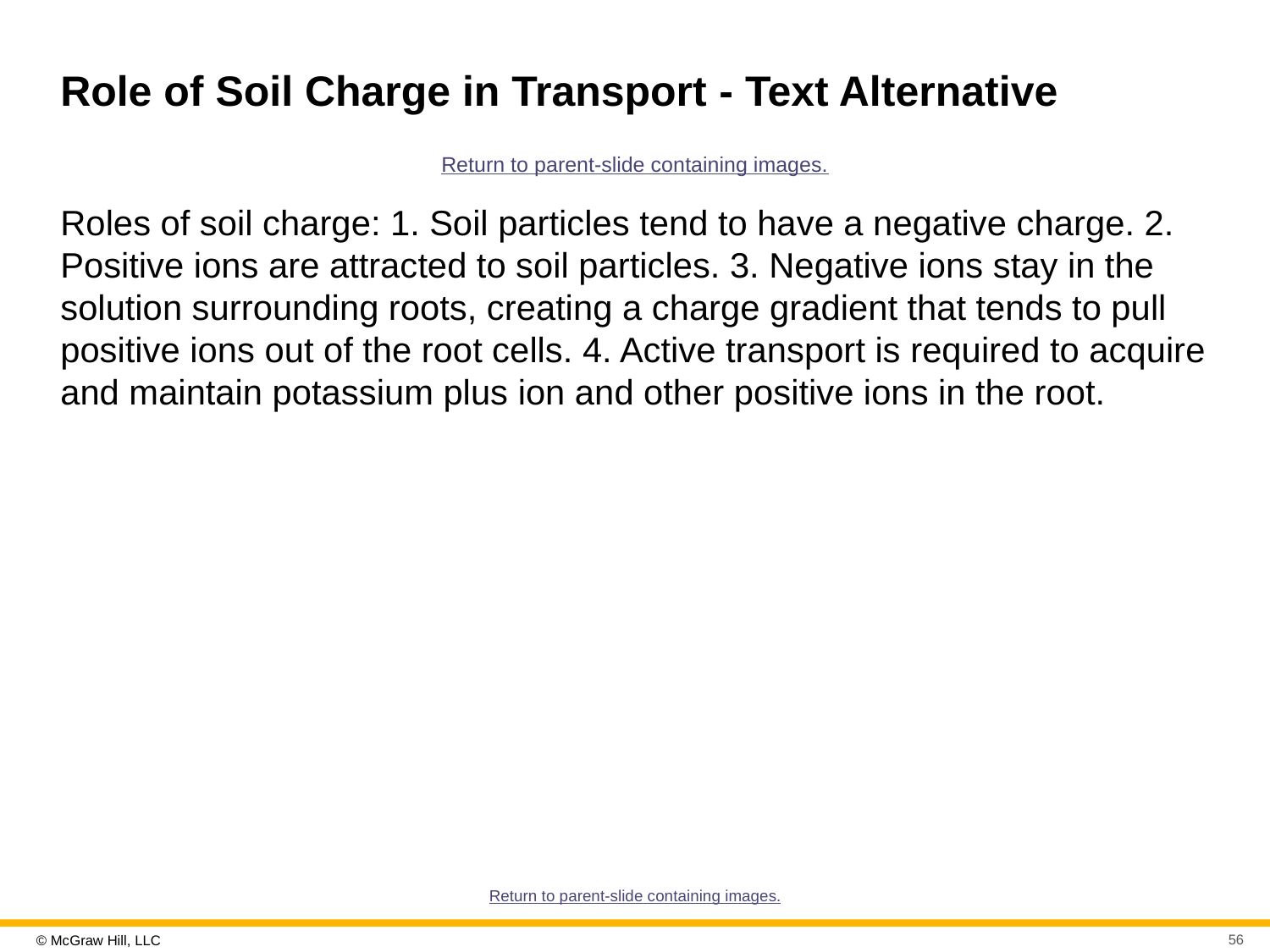

# Role of Soil Charge in Transport - Text Alternative
Return to parent-slide containing images.
Roles of soil charge: 1. Soil particles tend to have a negative charge. 2. Positive ions are attracted to soil particles. 3. Negative ions stay in the solution surrounding roots, creating a charge gradient that tends to pull positive ions out of the root cells. 4. Active transport is required to acquire and maintain potassium plus ion and other positive ions in the root.
Return to parent-slide containing images.
56